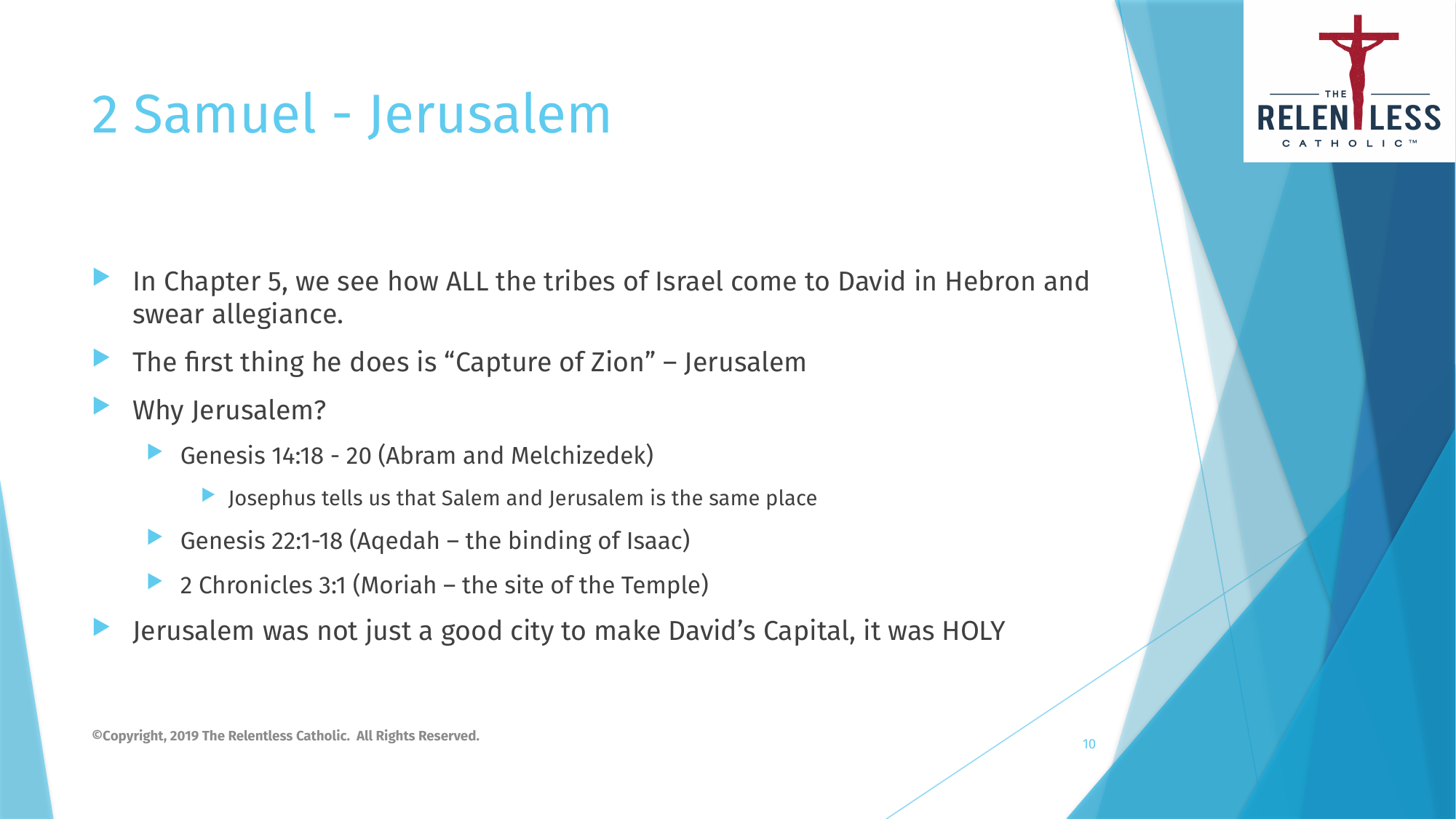

# 2 Samuel - Jerusalem
In Chapter 5, we see how ALL the tribes of Israel come to David in Hebron and swear allegiance.
The first thing he does is “Capture of Zion” – Jerusalem
Why Jerusalem?
Genesis 14:18 - 20 (Abram and Melchizedek)
Josephus tells us that Salem and Jerusalem is the same place
Genesis 22:1-18 (Aqedah – the binding of Isaac)
2 Chronicles 3:1 (Moriah – the site of the Temple)
Jerusalem was not just a good city to make David’s Capital, it was HOLY

©Copyright, 2019 The Relentless Catholic.  All Rights Reserved.

10